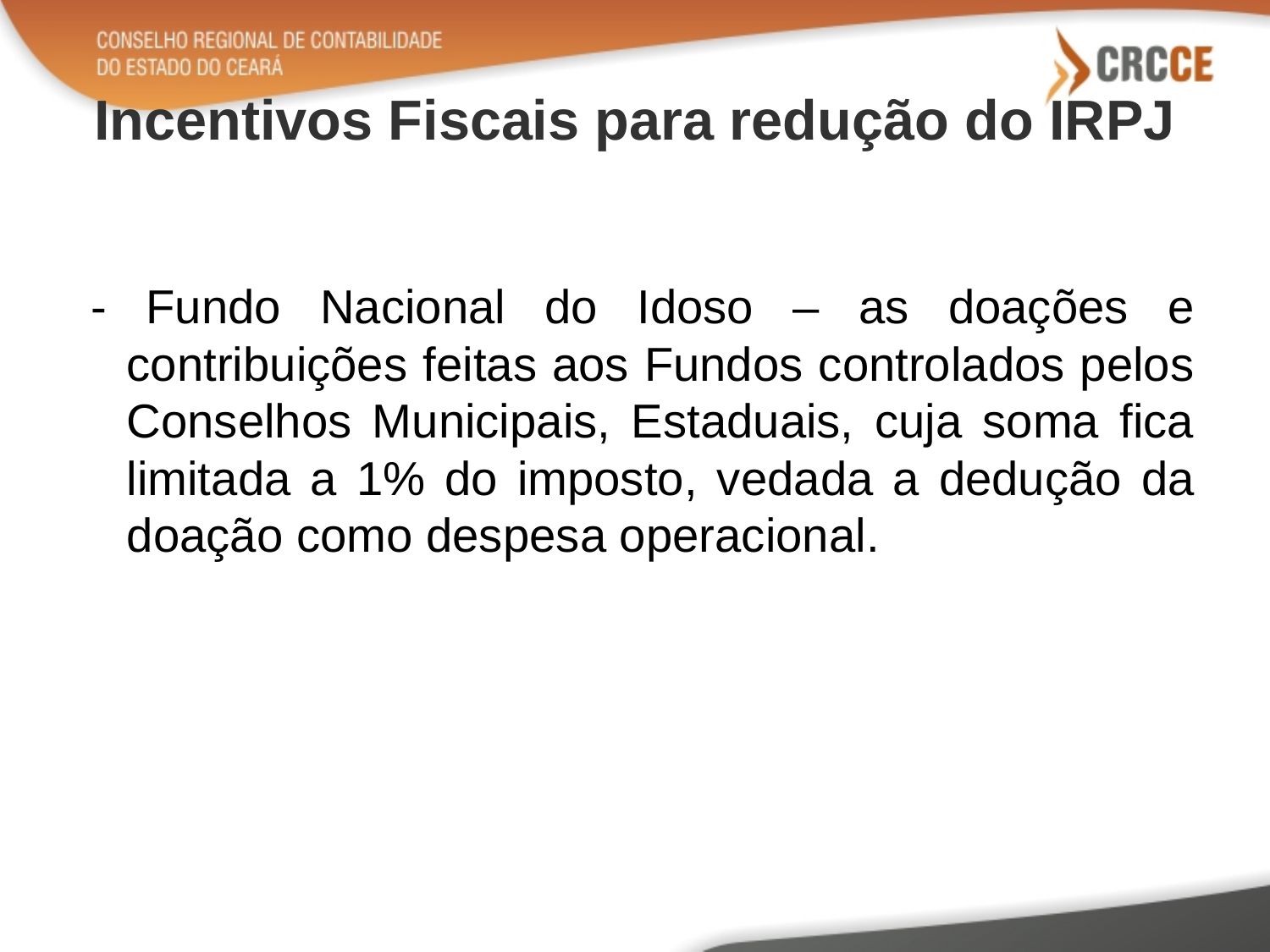

# Incentivos Fiscais para redução do IRPJ

- Fundo Nacional do Idoso – as doações e contribuições feitas aos Fundos controlados pelos Conselhos Municipais, Estaduais, cuja soma fica limitada a 1% do imposto, vedada a dedução da doação como despesa operacional.